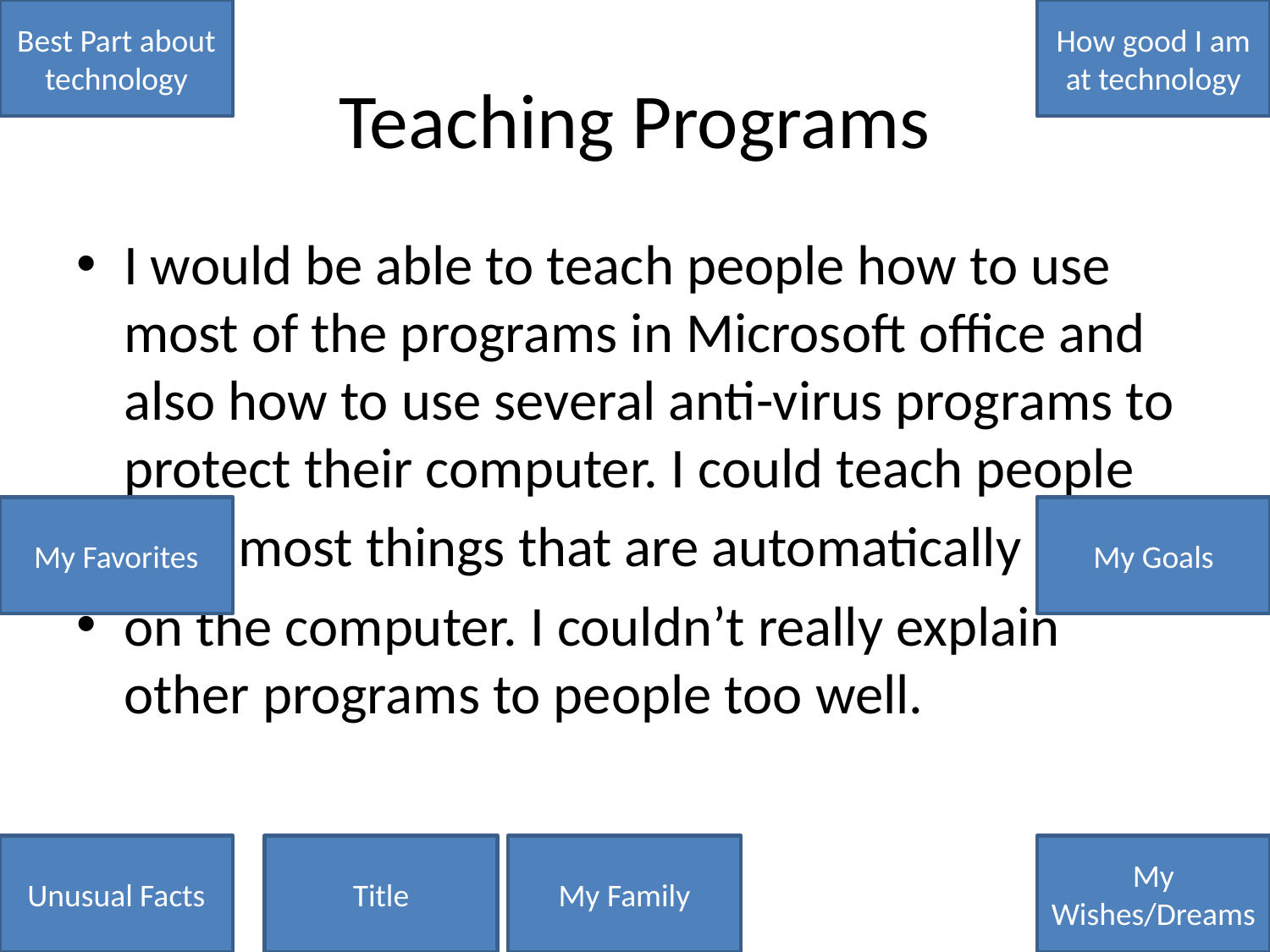

Best Part about technology
How good I am at technology
# Teaching Programs
I would be able to teach people how to use most of the programs in Microsoft office and also how to use several anti-virus programs to protect their computer. I could teach people
         most things that are automatically
on the computer. I couldn’t really explain other programs to people too well.

My Favorites
My Goals
Unusual Facts
Title
My Family
My Wishes/Dreams